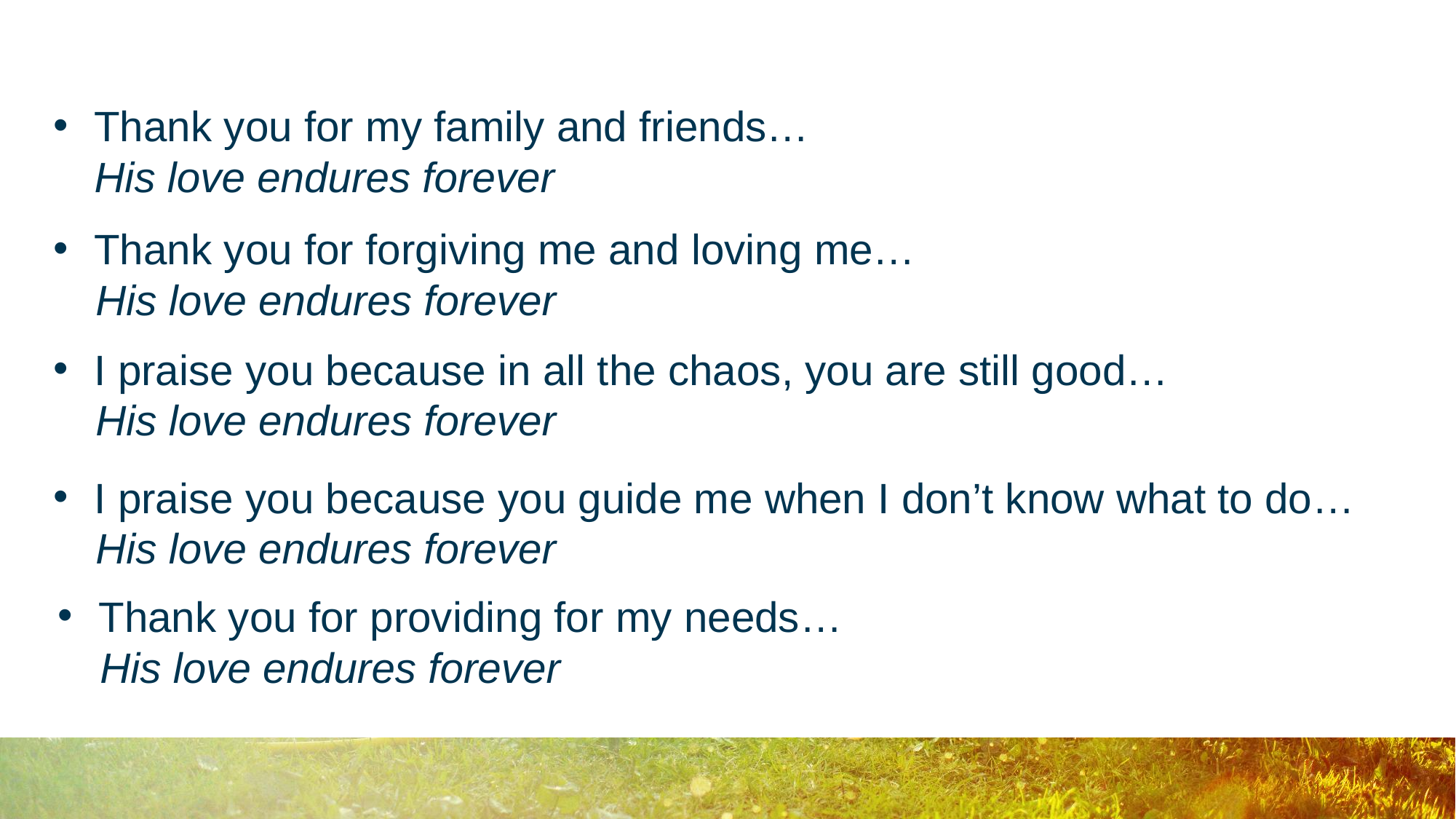

# Thank you for my family and friends… His love endures forever
Thank you for forgiving me and loving me…
 His love endures forever
I praise you because in all the chaos, you are still good…
 His love endures forever
I praise you because you guide me when I don’t know what to do…
 His love endures forever

Thank you for providing for my needs…
 His love endures forever